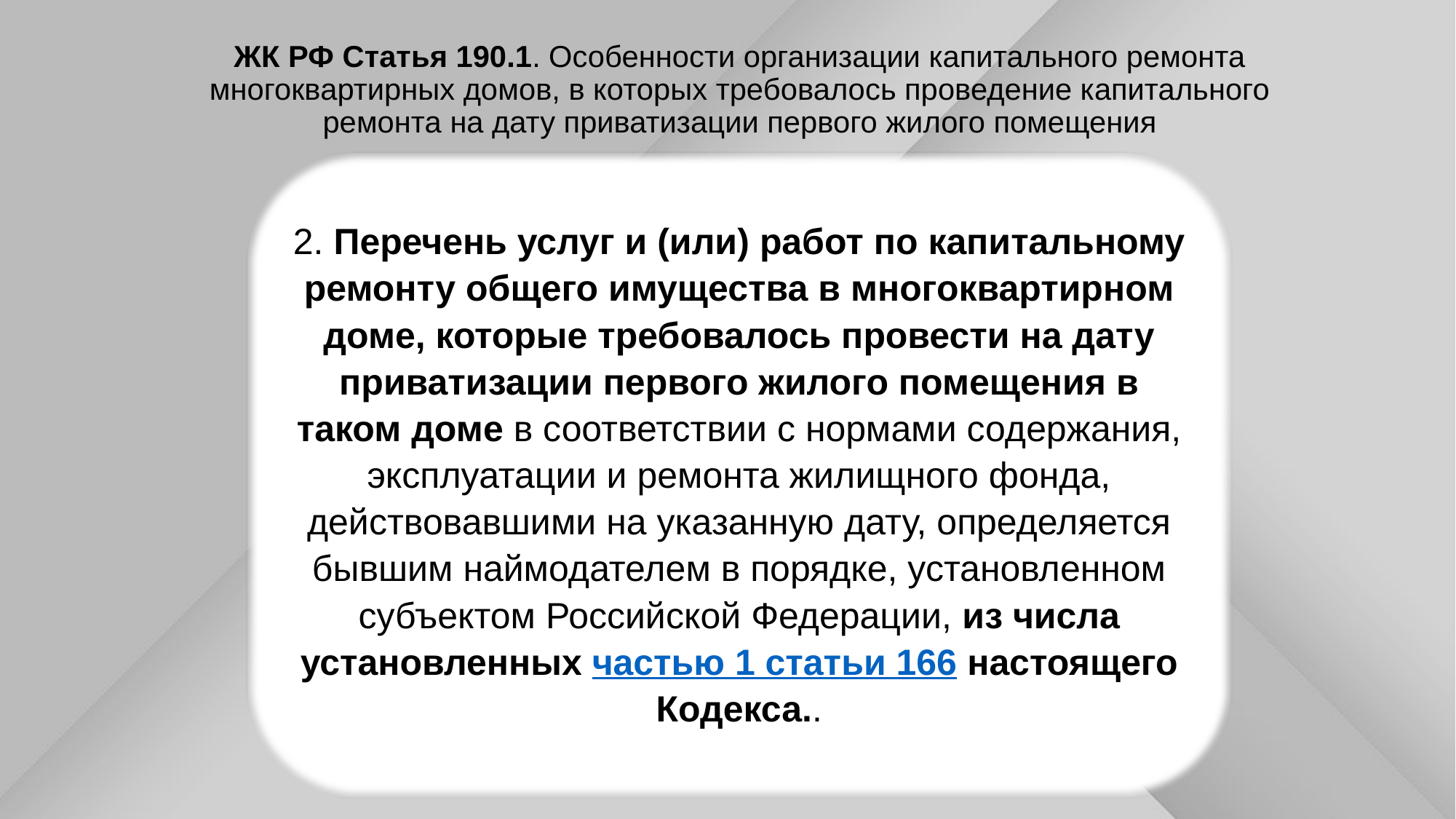

# ЖК РФ Статья 190.1. Особенности организации капитального ремонта многоквартирных домов, в которых требовалось проведение капитального ремонта на дату приватизации первого жилого помещения

2. Перечень услуг и (или) работ по капитальному ремонту общего имущества в многоквартирном доме, которые требовалось провести на дату приватизации первого жилого помещения в таком доме в соответствии с нормами содержания, эксплуатации и ремонта жилищного фонда, действовавшими на указанную дату, определяется бывшим наймодателем в порядке, установленном субъектом Российской Федерации, из числа установленных частью 1 статьи 166 настоящего Кодекса..